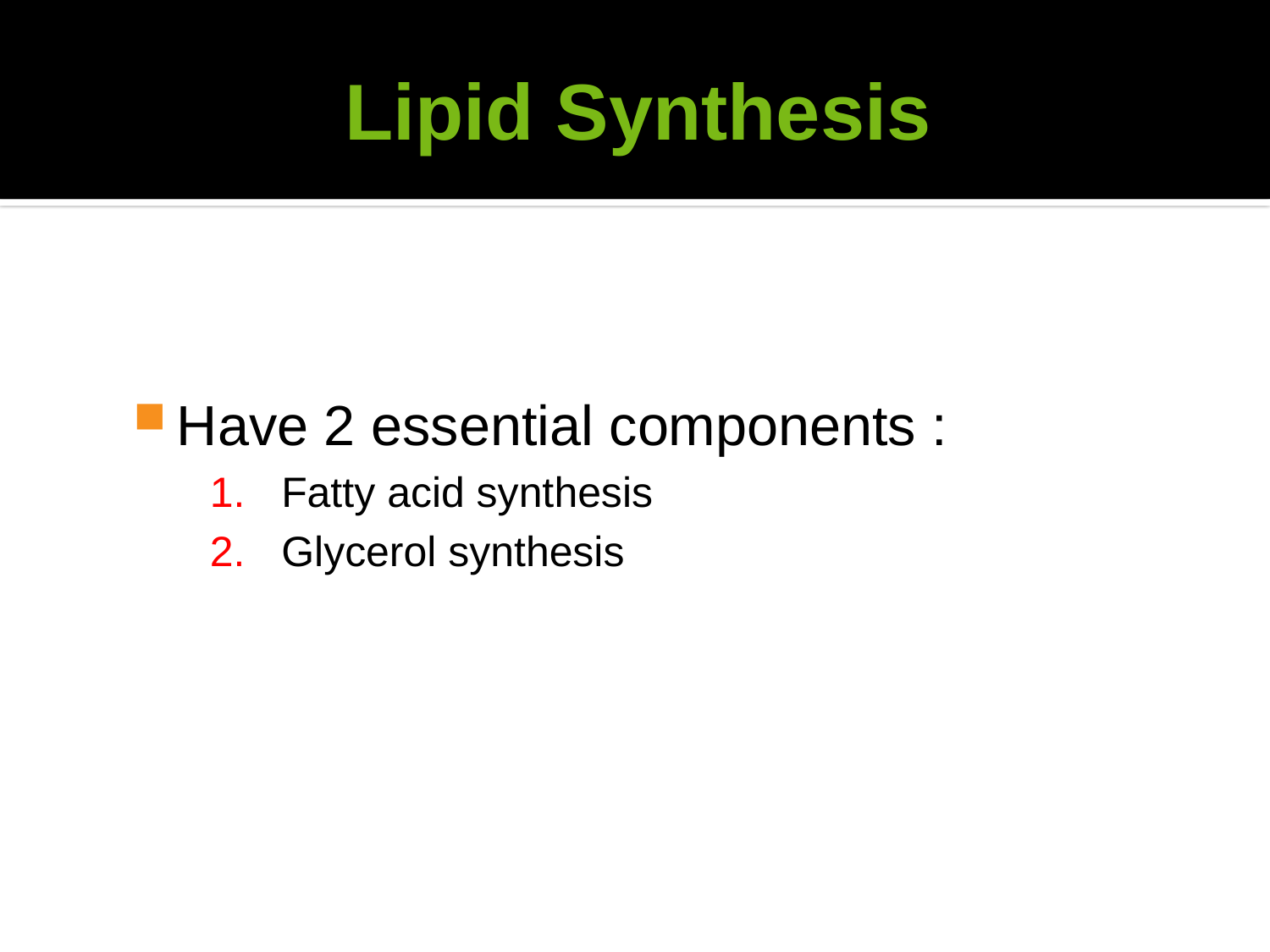

# Lipid Synthesis
Have 2 essential components :
Fatty acid synthesis
Glycerol synthesis